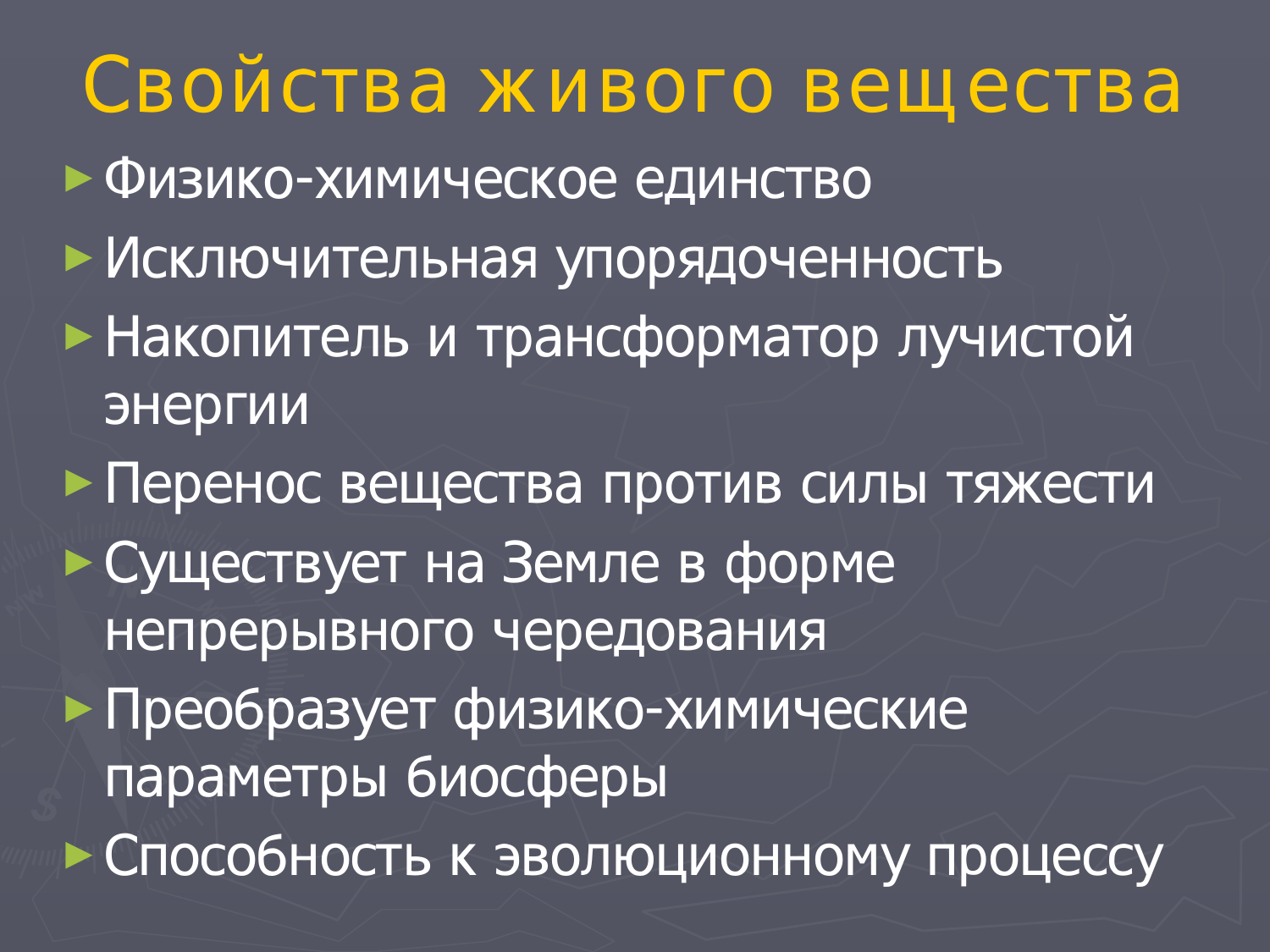

# Свойства живого вещества
Физико-химическое единство
Исключительная упорядоченность
Накопитель и трансформатор лучистой энергии
Перенос вещества против силы тяжести
Существует на Земле в форме непрерывного чередования
Преобразует физико-химические параметры биосферы
Способность к эволюционному процессу